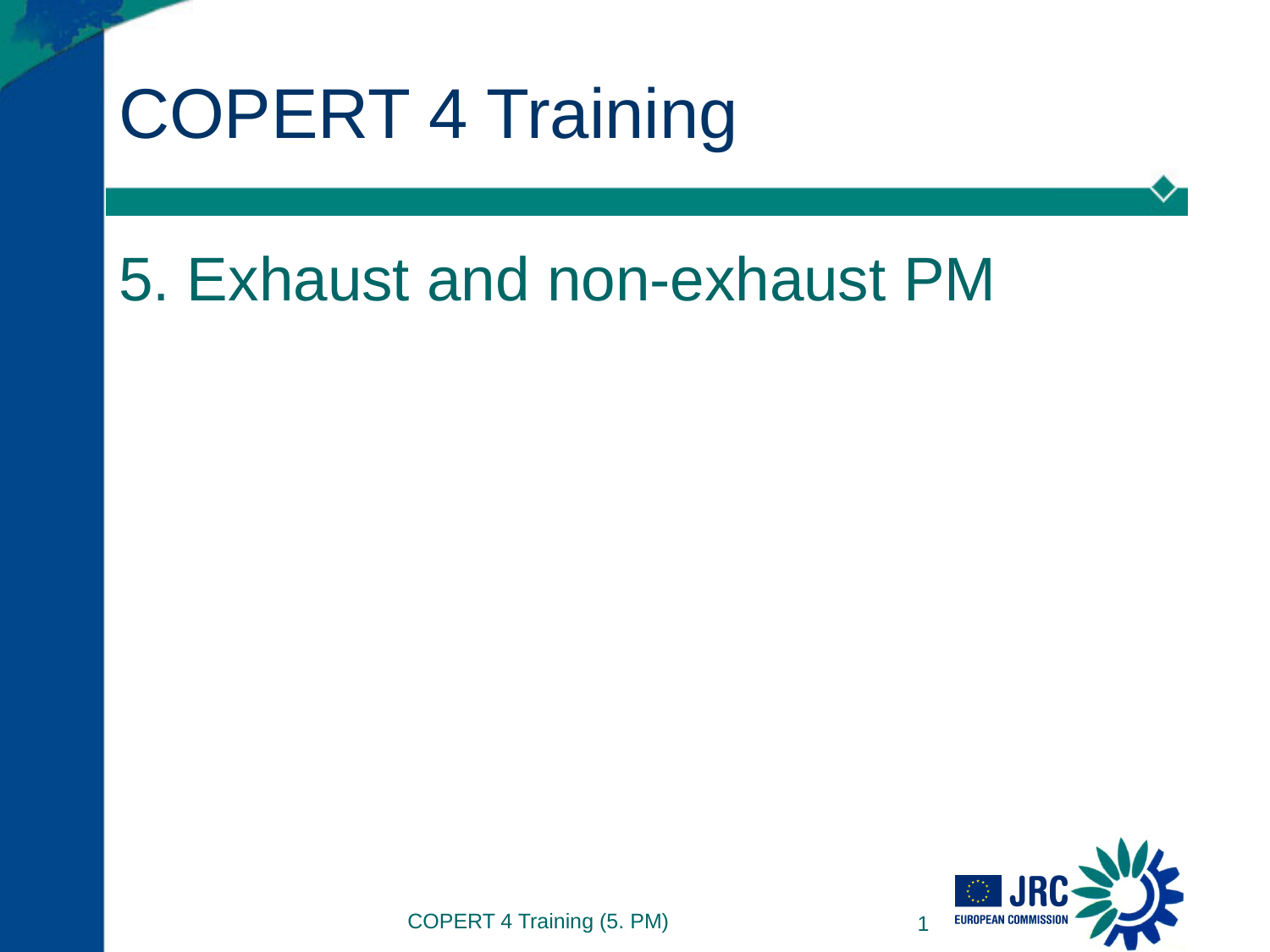

# COPERT 4 Training
5. Exhaust and non-exhaust PM
COPERT 4 Training (5. PM)
1